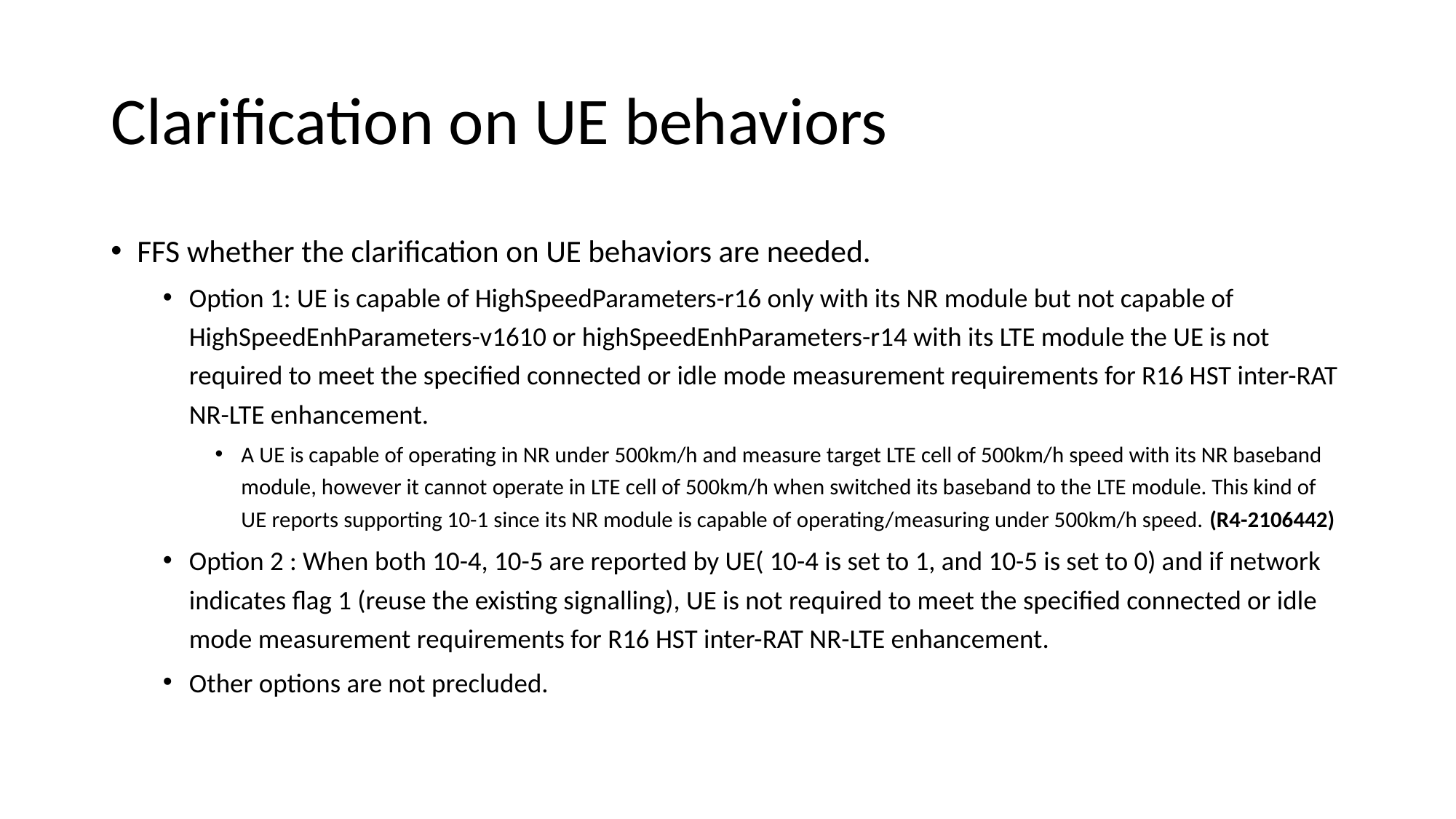

# Clarification on UE behaviors
FFS whether the clarification on UE behaviors are needed.
Option 1: UE is capable of HighSpeedParameters-r16 only with its NR module but not capable of HighSpeedEnhParameters-v1610 or highSpeedEnhParameters-r14 with its LTE module the UE is not required to meet the specified connected or idle mode measurement requirements for R16 HST inter-RAT NR-LTE enhancement.
A UE is capable of operating in NR under 500km/h and measure target LTE cell of 500km/h speed with its NR baseband module, however it cannot operate in LTE cell of 500km/h when switched its baseband to the LTE module. This kind of UE reports supporting 10-1 since its NR module is capable of operating/measuring under 500km/h speed. (R4-2106442)
Option 2 : When both 10-4, 10-5 are reported by UE( 10-4 is set to 1, and 10-5 is set to 0) and if network indicates flag 1 (reuse the existing signalling), UE is not required to meet the specified connected or idle mode measurement requirements for R16 HST inter-RAT NR-LTE enhancement.
Other options are not precluded.